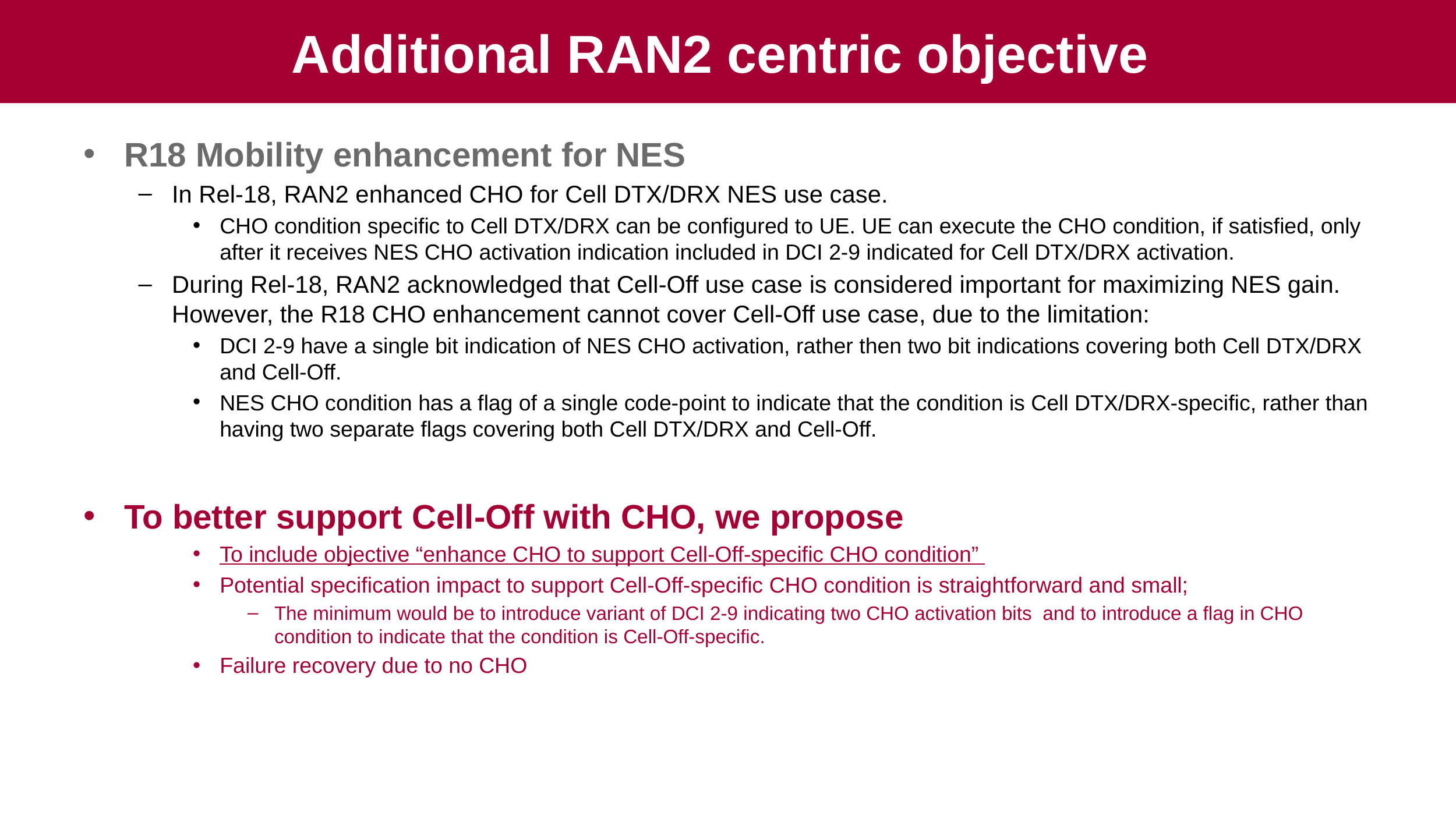

# Additional RAN2 centric objective
R18 Mobility enhancement for NES
In Rel-18, RAN2 enhanced CHO for Cell DTX/DRX NES use case.
CHO condition specific to Cell DTX/DRX can be configured to UE. UE can execute the CHO condition, if satisfied, only after it receives NES CHO activation indication included in DCI 2-9 indicated for Cell DTX/DRX activation.
During Rel-18, RAN2 acknowledged that Cell-Off use case is considered important for maximizing NES gain. However, the R18 CHO enhancement cannot cover Cell-Off use case, due to the limitation:
DCI 2-9 have a single bit indication of NES CHO activation, rather then two bit indications covering both Cell DTX/DRX and Cell-Off.
NES CHO condition has a flag of a single code-point to indicate that the condition is Cell DTX/DRX-specific, rather than having two separate flags covering both Cell DTX/DRX and Cell-Off.

To better support Cell-Off with CHO, we propose
To include objective “enhance CHO to support Cell-Off-specific CHO condition”
Potential specification impact to support Cell-Off-specific CHO condition is straightforward and small;
The minimum would be to introduce variant of DCI 2-9 indicating two CHO activation bits  and to introduce a flag in CHO condition to indicate that the condition is Cell-Off-specific.
Failure recovery due to no CHO